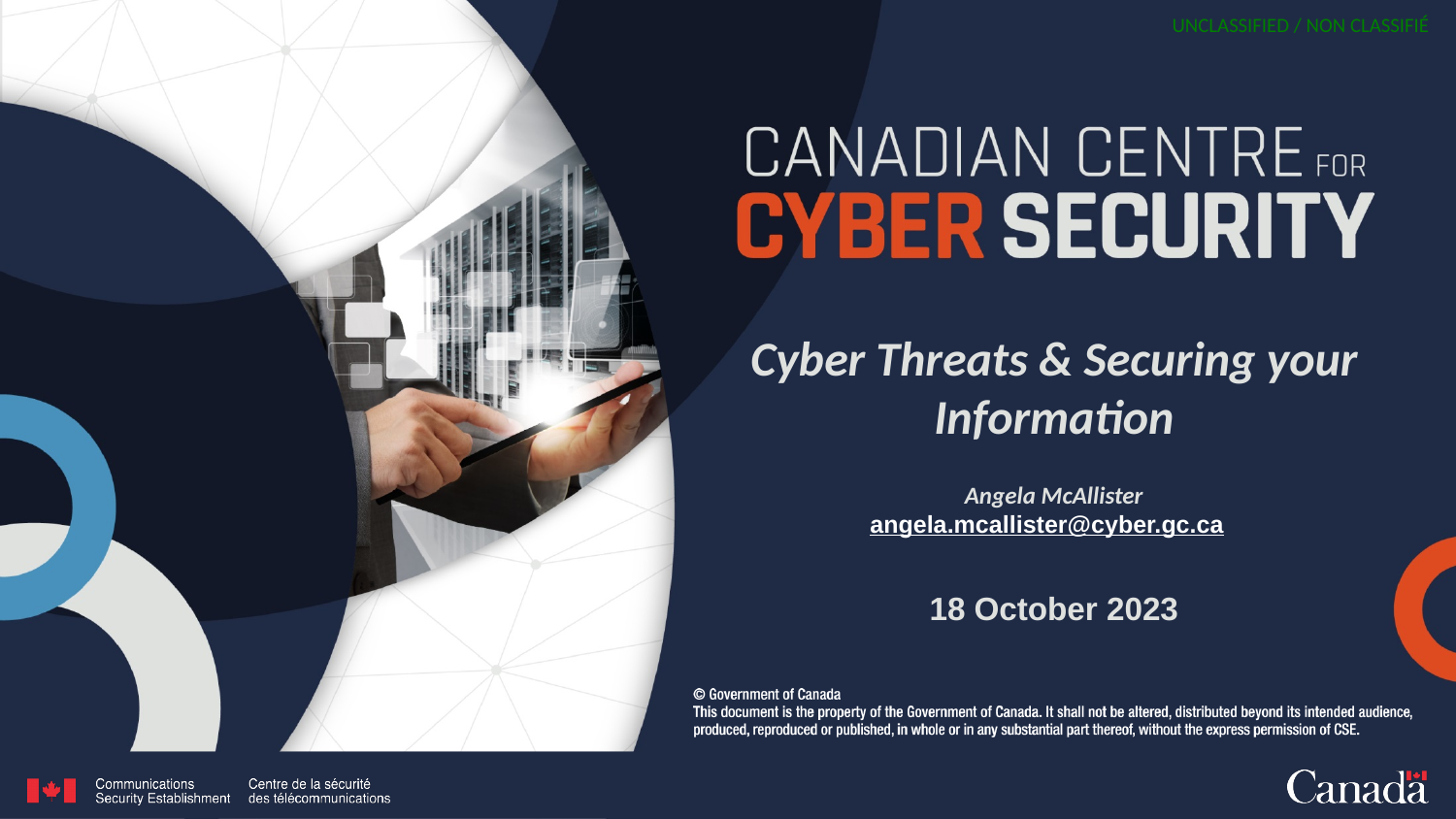

Cyber Threats & Securing your Information

Angela McAllister
angela.mcallister@cyber.gc.ca
18 October 2023